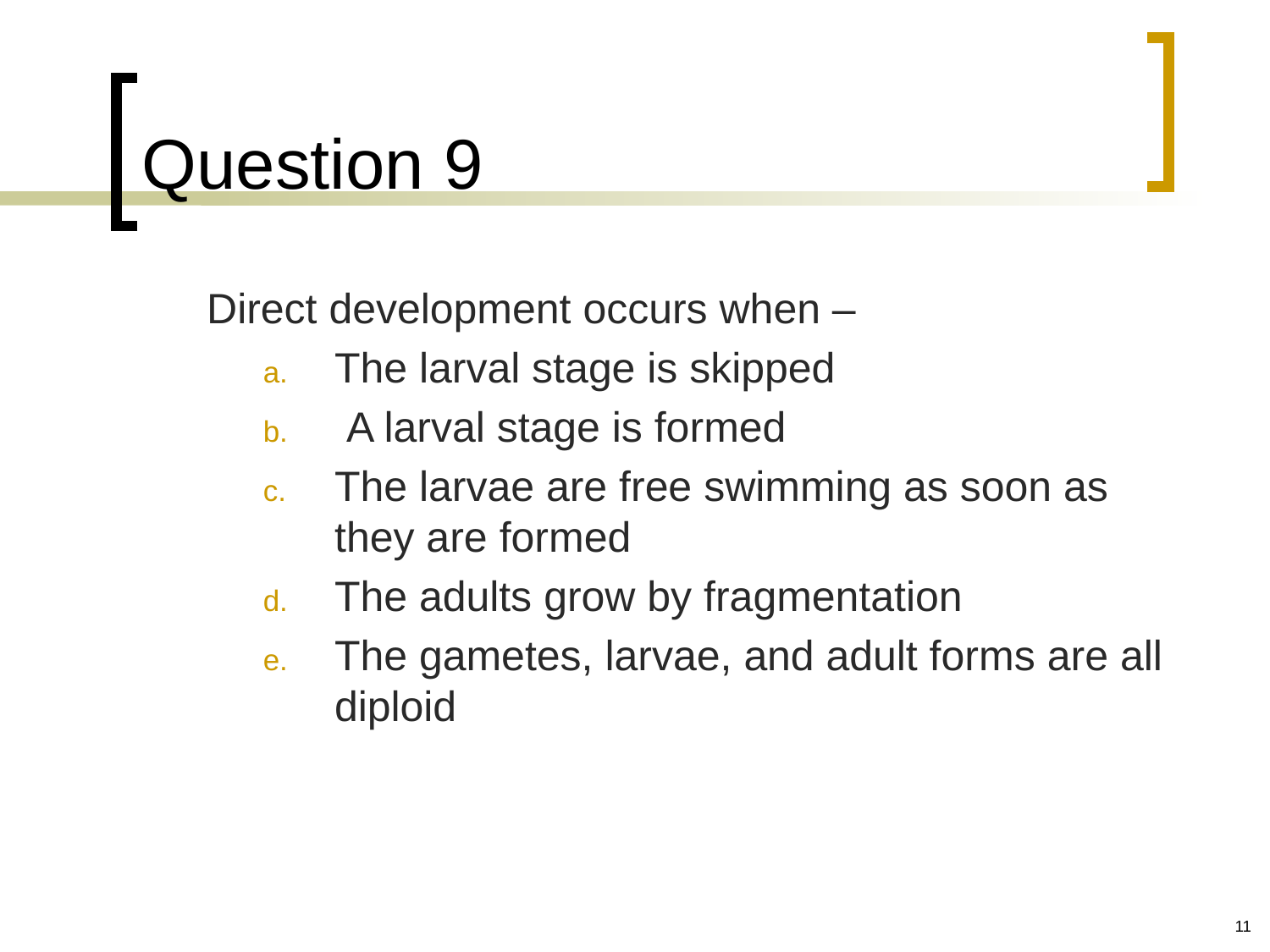

# Question 9
	Direct development occurs when –
The larval stage is skipped
 A larval stage is formed
The larvae are free swimming as soon as they are formed
The adults grow by fragmentation
The gametes, larvae, and adult forms are all diploid